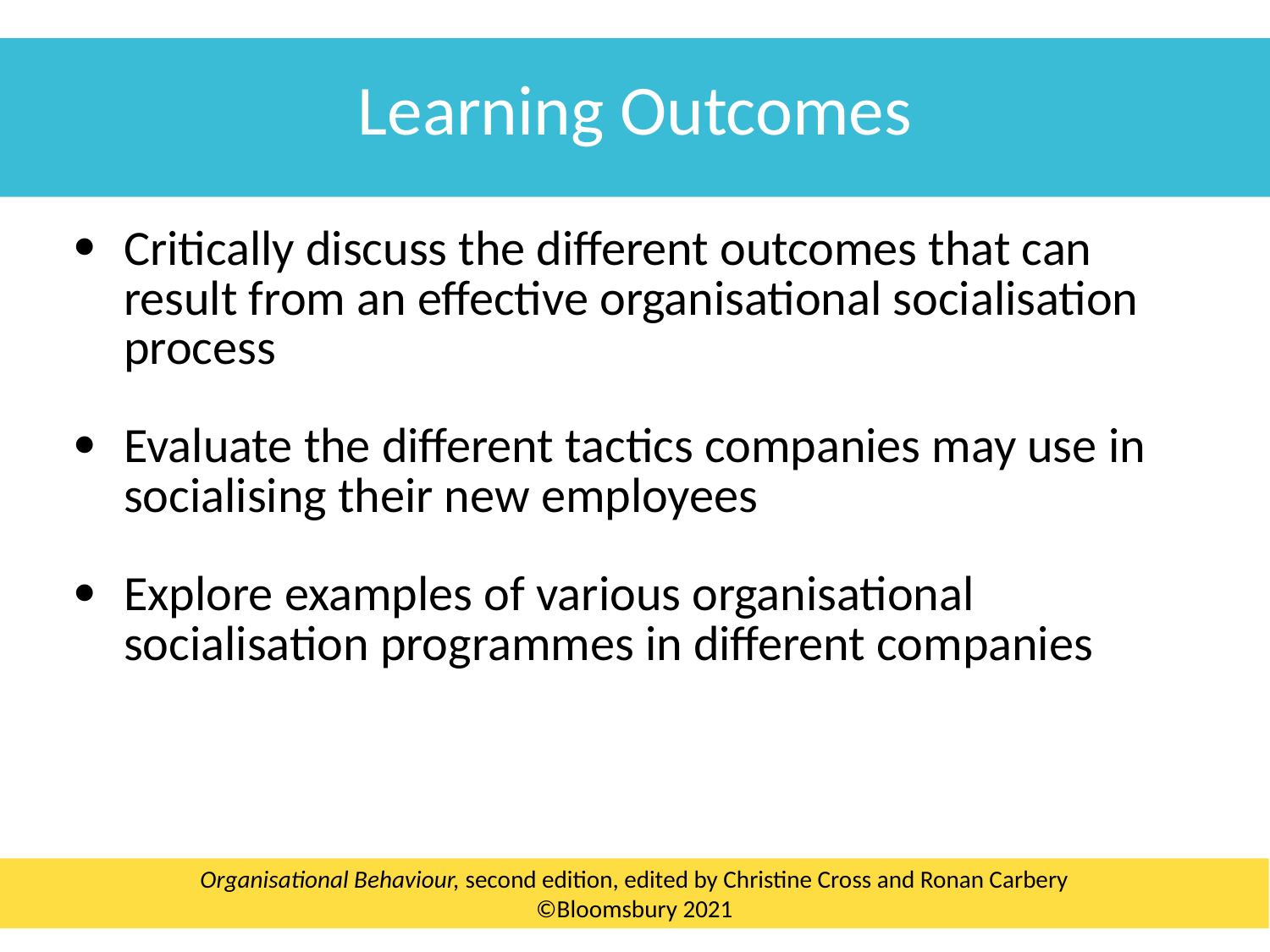

Learning Outcomes
Critically discuss the different outcomes that can result from an effective organisational socialisation process

Evaluate the different tactics companies may use in socialising their new employees

Explore examples of various organisational socialisation programmes in different companies